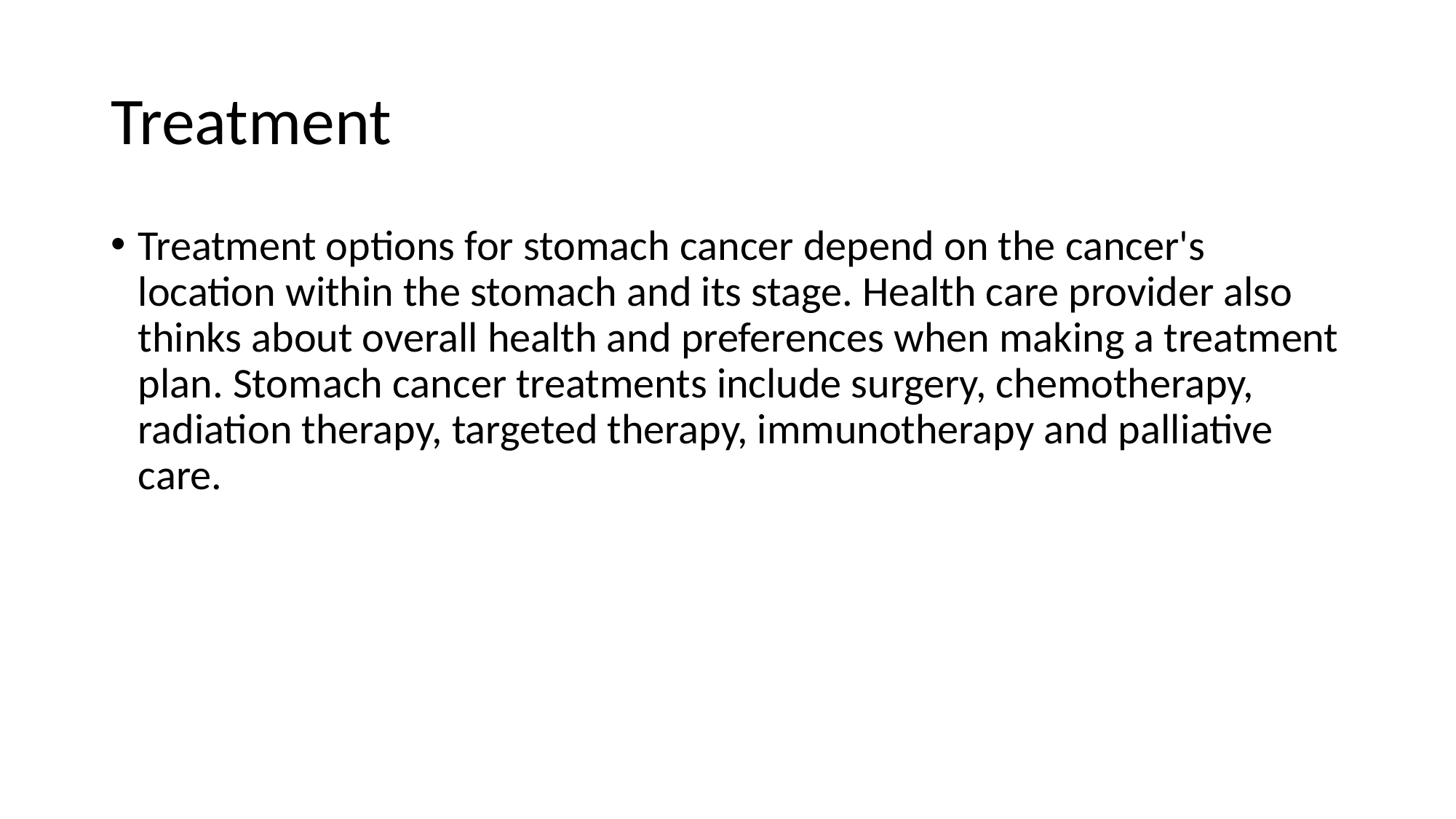

# Treatment
Treatment options for stomach cancer depend on the cancer's location within the stomach and its stage. Health care provider also thinks about overall health and preferences when making a treatment plan. Stomach cancer treatments include surgery, chemotherapy, radiation therapy, targeted therapy, immunotherapy and palliative care.